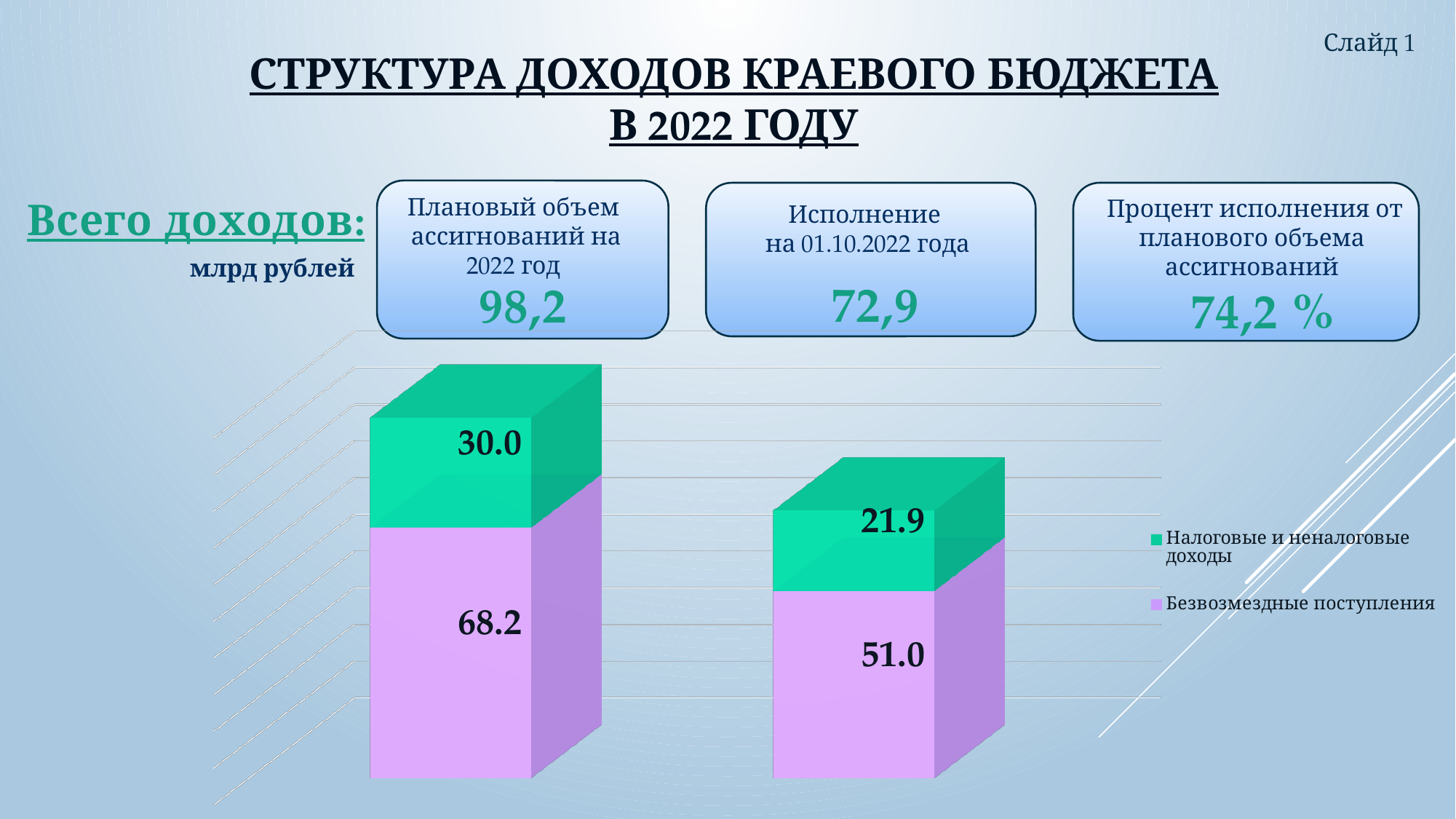

# Структура доходов краевого бюджета в 2022 году
Слайд 1

Плановый объем
ассигнований на
2022 год
Всего доходов:
 Процент исполнения от планового объема ассигнований
Исполнение
на 01.10.2022 года

млрд рублей
72,9
98,2
74,2 %

[unsupported chart]